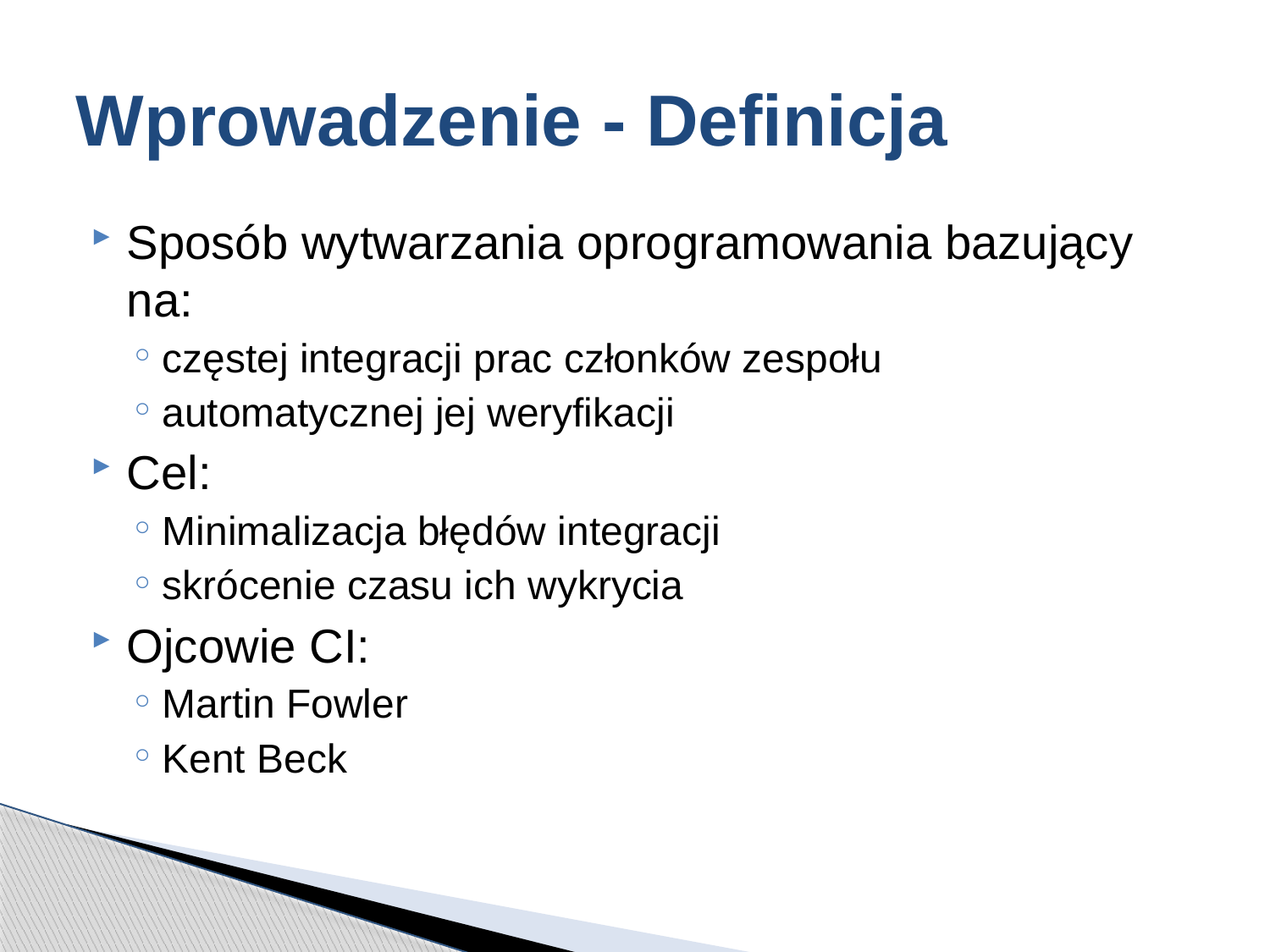

# Wprowadzenie - Definicja
Sposób wytwarzania oprogramowania bazujący na:
częstej integracji prac członków zespołu
automatycznej jej weryfikacji
Cel:
Minimalizacja błędów integracji
skrócenie czasu ich wykrycia
Ojcowie CI:
Martin Fowler
Kent Beck